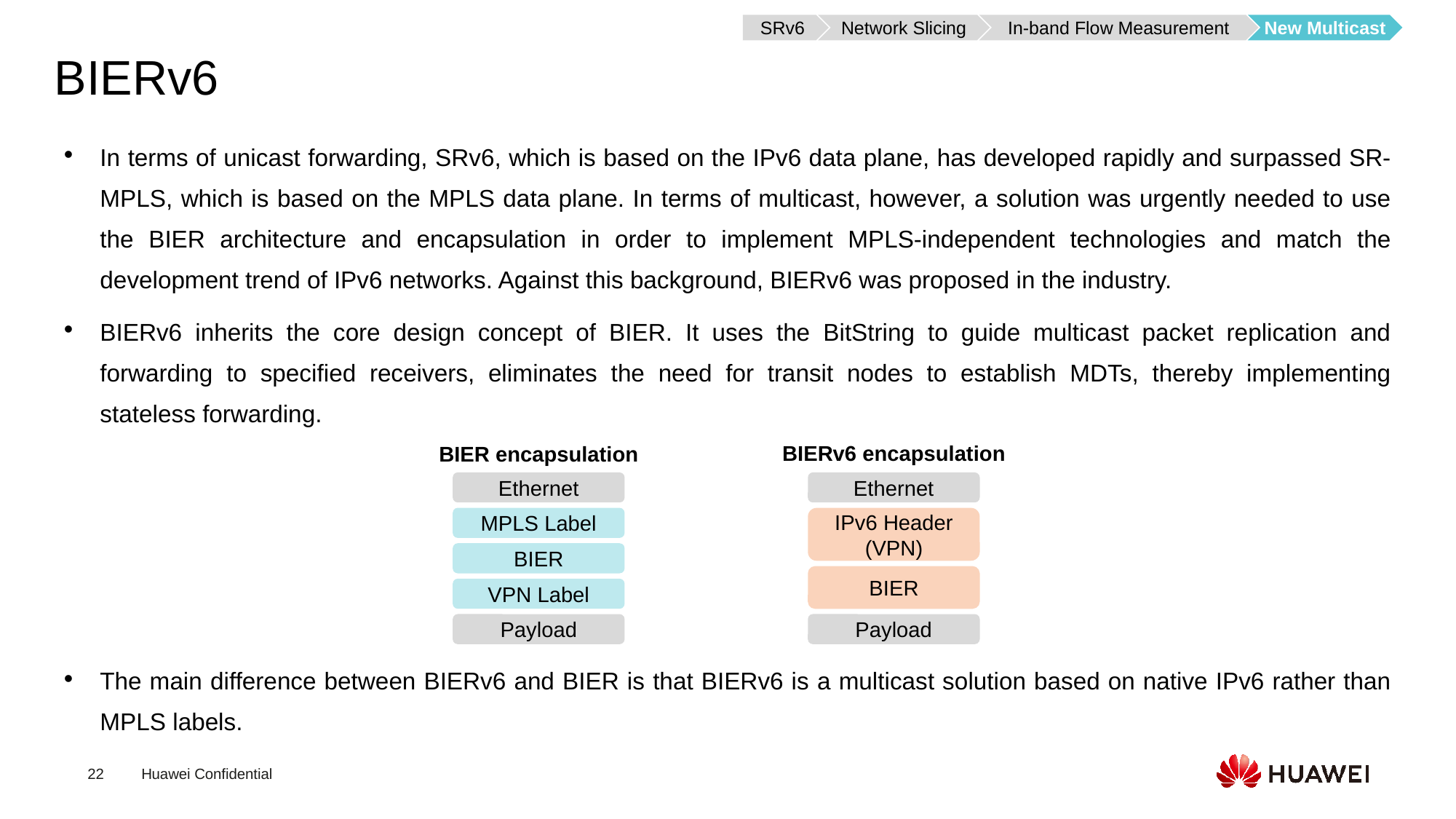

SRv6
Network Slicing
In-band Flow Measurement
New Multicast
# BIERv6
In terms of unicast forwarding, SRv6, which is based on the IPv6 data plane, has developed rapidly and surpassed SR-MPLS, which is based on the MPLS data plane. In terms of multicast, however, a solution was urgently needed to use the BIER architecture and encapsulation in order to implement MPLS-independent technologies and match the development trend of IPv6 networks. Against this background, BIERv6 was proposed in the industry.
BIERv6 inherits the core design concept of BIER. It uses the BitString to guide multicast packet replication and forwarding to specified receivers, eliminates the need for transit nodes to establish MDTs, thereby implementing stateless forwarding.
BIERv6 encapsulation
BIER encapsulation
Ethernet
Ethernet
MPLS Label
IPv6 Header
(VPN)
BIER
BIER
VPN Label
Payload
Payload
The main difference between BIERv6 and BIER is that BIERv6 is a multicast solution based on native IPv6 rather than MPLS labels.